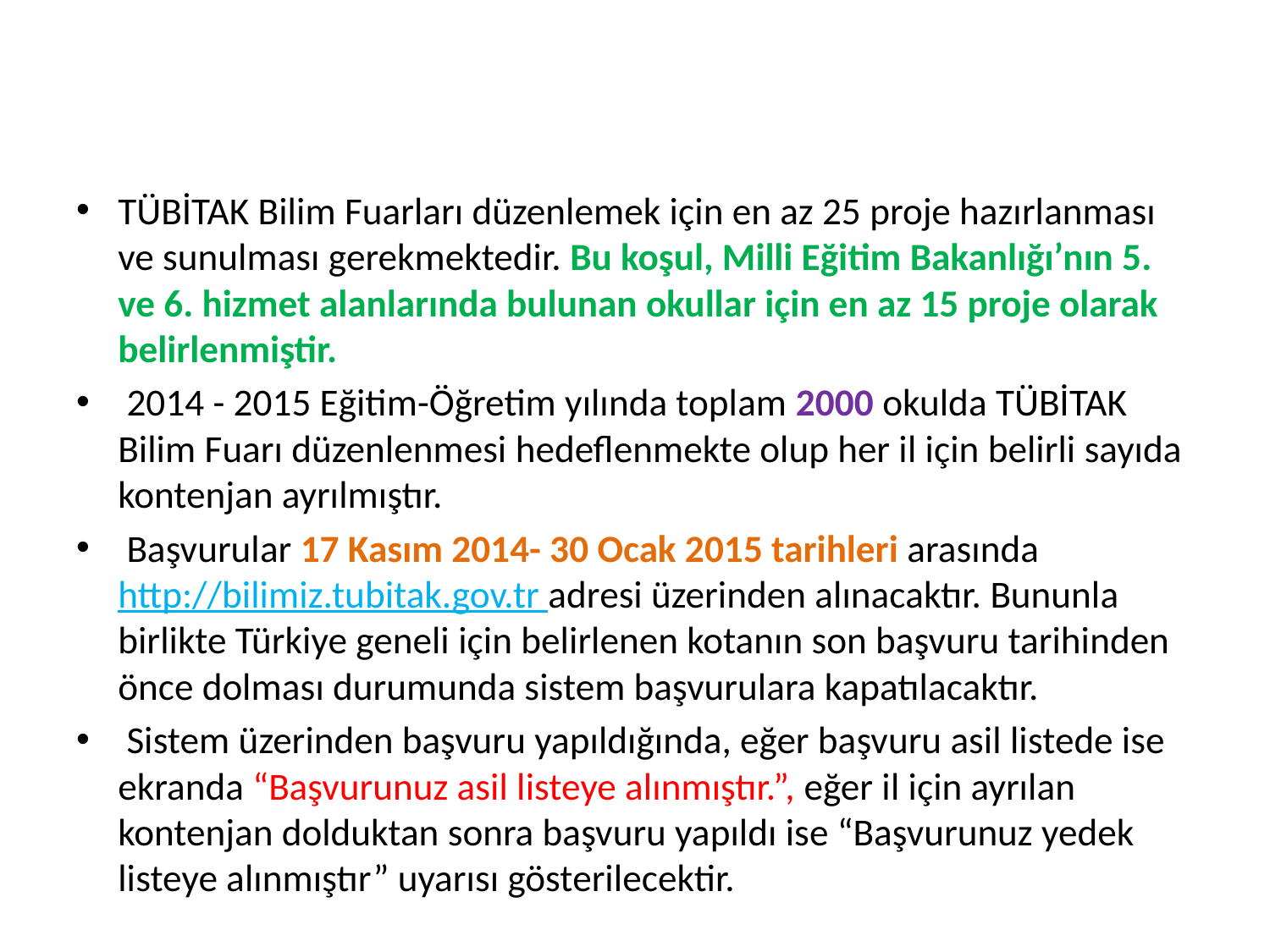

#

TÜBİTAK Bilim Fuarları düzenlemek için en az 25 proje hazırlanması ve sunulması gerekmektedir. Bu koşul, Milli Eğitim Bakanlığı’nın 5. ve 6. hizmet alanlarında bulunan okullar için en az 15 proje olarak belirlenmiştir.
 2014 - 2015 Eğitim-Öğretim yılında toplam 2000 okulda TÜBİTAK Bilim Fuarı düzenlenmesi hedeflenmekte olup her il için belirli sayıda kontenjan ayrılmıştır.
 Başvurular 17 Kasım 2014- 30 Ocak 2015 tarihleri arasında http://bilimiz.tubitak.gov.tr adresi üzerinden alınacaktır. Bununla birlikte Türkiye geneli için belirlenen kotanın son başvuru tarihinden önce dolması durumunda sistem başvurulara kapatılacaktır.
 Sistem üzerinden başvuru yapıldığında, eğer başvuru asil listede ise ekranda “Başvurunuz asil listeye alınmıştır.”, eğer il için ayrılan kontenjan dolduktan sonra başvuru yapıldı ise “Başvurunuz yedek listeye alınmıştır” uyarısı gösterilecektir.